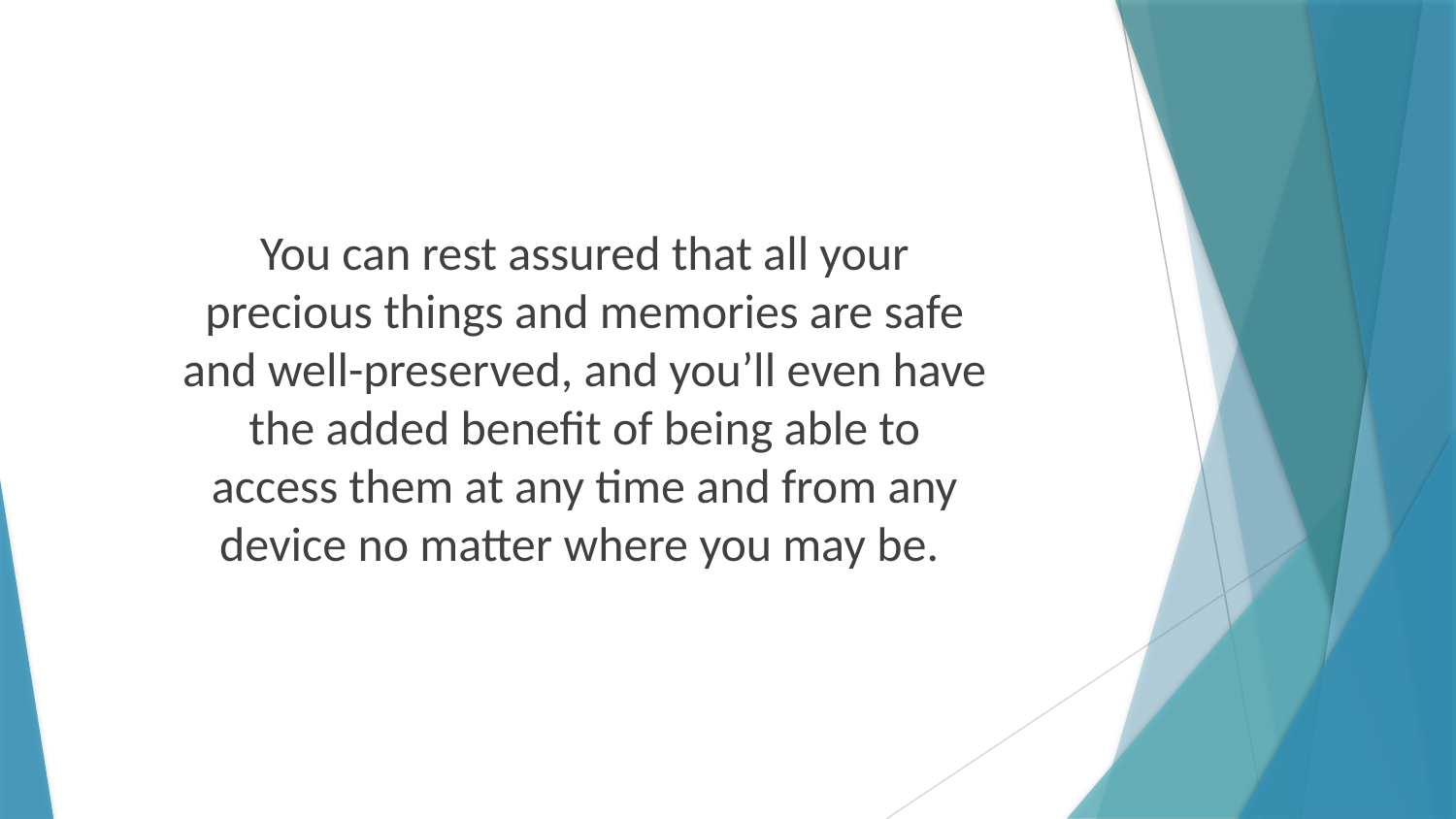

You can rest assured that all your precious things and memories are safe and well-preserved, and you’ll even have the added benefit of being able to access them at any time and from any device no matter where you may be.